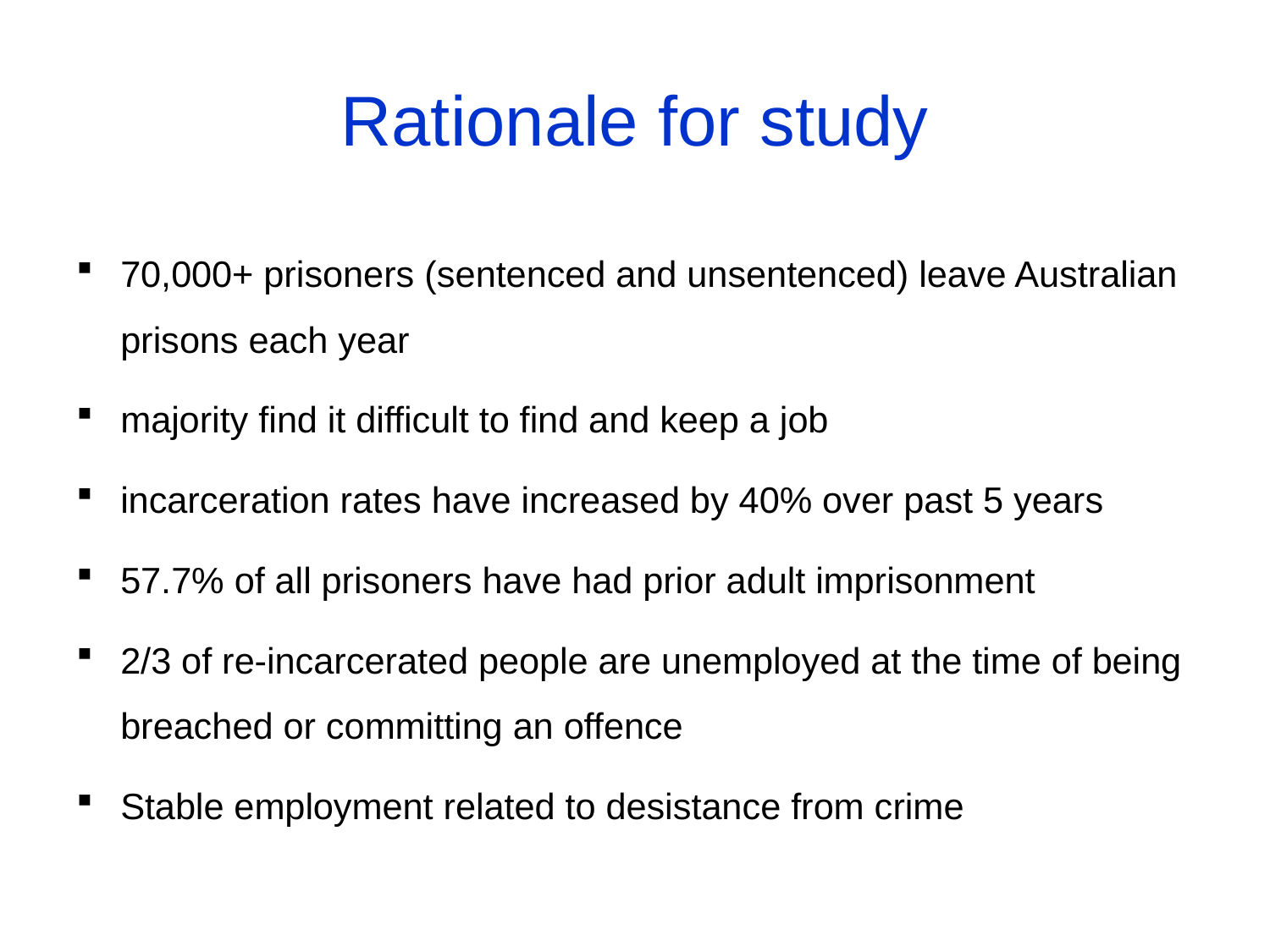

# Rationale for study
70,000+ prisoners (sentenced and unsentenced) leave Australian prisons each year
majority find it difficult to find and keep a job
incarceration rates have increased by 40% over past 5 years
57.7% of all prisoners have had prior adult imprisonment
2/3 of re-incarcerated people are unemployed at the time of being breached or committing an offence
Stable employment related to desistance from crime